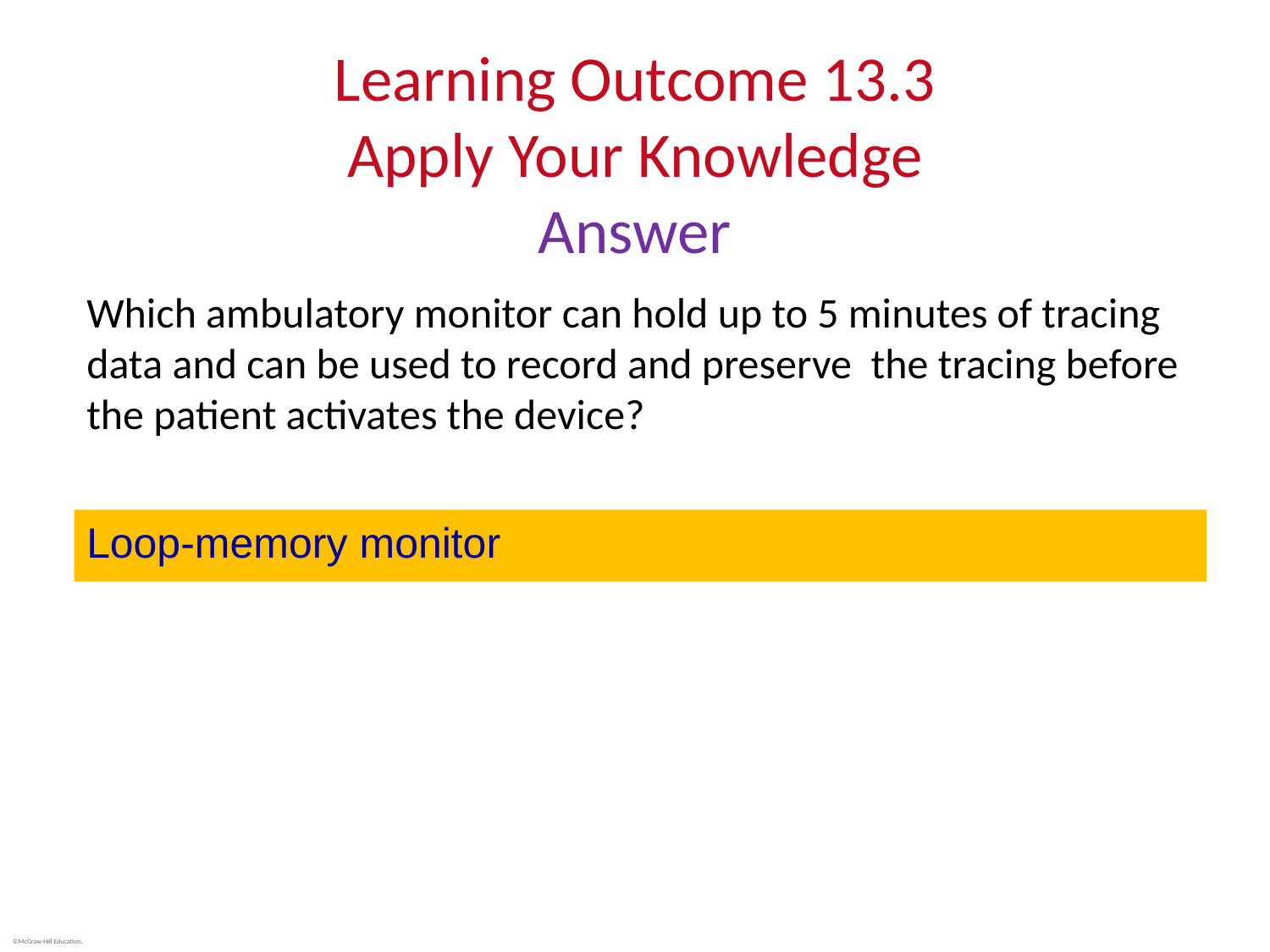

# Learning Outcome 13.3 Apply Your Knowledge Answer
Which ambulatory monitor can hold up to 5 minutes of tracing data and can be used to record and preserve  the tracing before the patient activates the device?
Loop-memory monitor